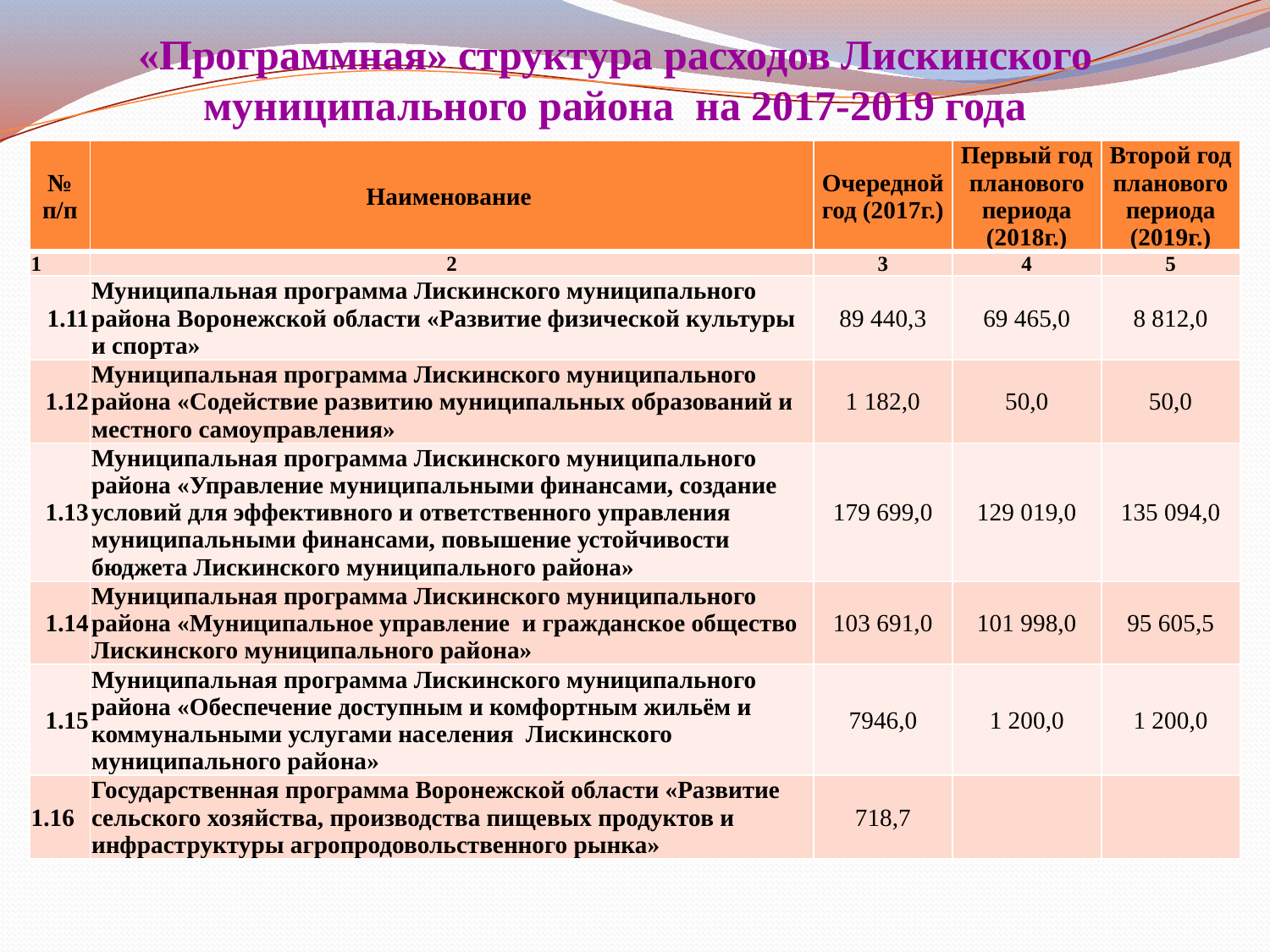

# «Программная» структура расходов Лискинского муниципального района  на 2017-2019 года
| № п/п | Наименование | Очередной год (2017г.) | Первый год планового периода (2018г.) | Второй год планового периода (2019г.) |
| --- | --- | --- | --- | --- |
| 1 | 2 | 3 | 4 | 5 |
| 1.11 | Муниципальная программа Лискинского муниципального района Воронежской области «Развитие физической культуры и спорта» | 89 440,3 | 69 465,0 | 8 812,0 |
| 1.12 | Муниципальная программа Лискинского муниципального района «Содействие развитию муниципальных образований и местного самоуправления» | 1 182,0 | 50,0 | 50,0 |
| 1.13 | Муниципальная программа Лискинского муниципального района «Управление муниципальными финансами, создание условий для эффективного и ответственного управления муниципальными финансами, повышение устойчивости бюджета Лискинского муниципального района» | 179 699,0 | 129 019,0 | 135 094,0 |
| 1.14 | Муниципальная программа Лискинского муниципального района «Муниципальное управление и гражданское общество Лискинского муниципального района» | 103 691,0 | 101 998,0 | 95 605,5 |
| 1.15 | Муниципальная программа Лискинского муниципального района «Обеспечение доступным и комфортным жильём и коммунальными услугами населения Лискинского муниципального района» | 7946,0 | 1 200,0 | 1 200,0 |
| 1.16 | Государственная программа Воронежской области «Развитие сельского хозяйства, производства пищевых продуктов и инфраструктуры агропродовольственного рынка» | 718,7 |  |  |